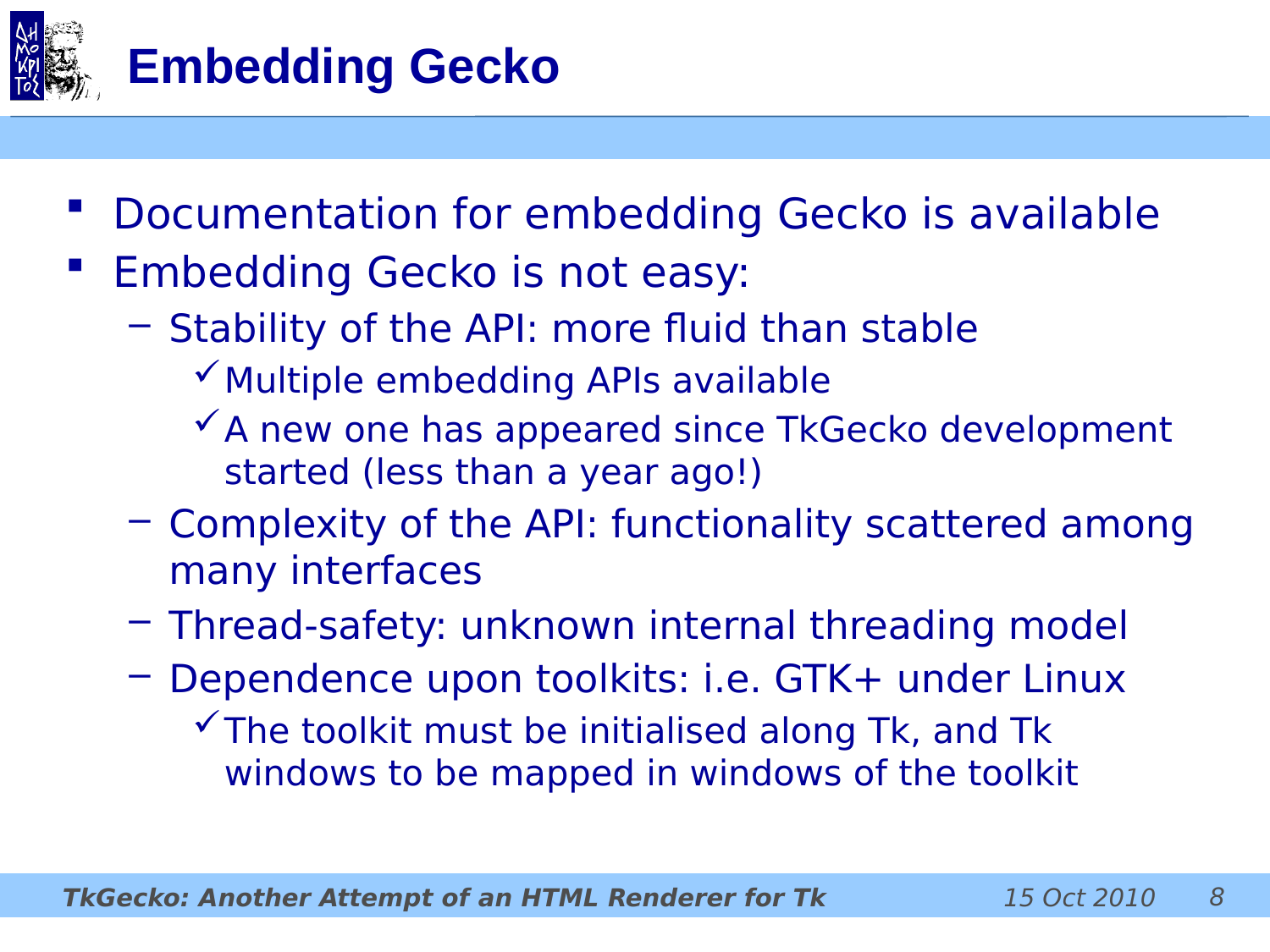

# Embedding Gecko
Documentation for embedding Gecko is available
Embedding Gecko is not easy:
Stability of the API: more fluid than stable
Multiple embedding APIs available
A new one has appeared since TkGecko development started (less than a year ago!)
Complexity of the API: functionality scattered among many interfaces
Thread-safety: unknown internal threading model
Dependence upon toolkits: i.e. GTK+ under Linux
The toolkit must be initialised along Tk, and Tk windows to be mapped in windows of the toolkit

8
TkGecko: Another Attempt of an HTML Renderer for Tk
15 Oct 2010